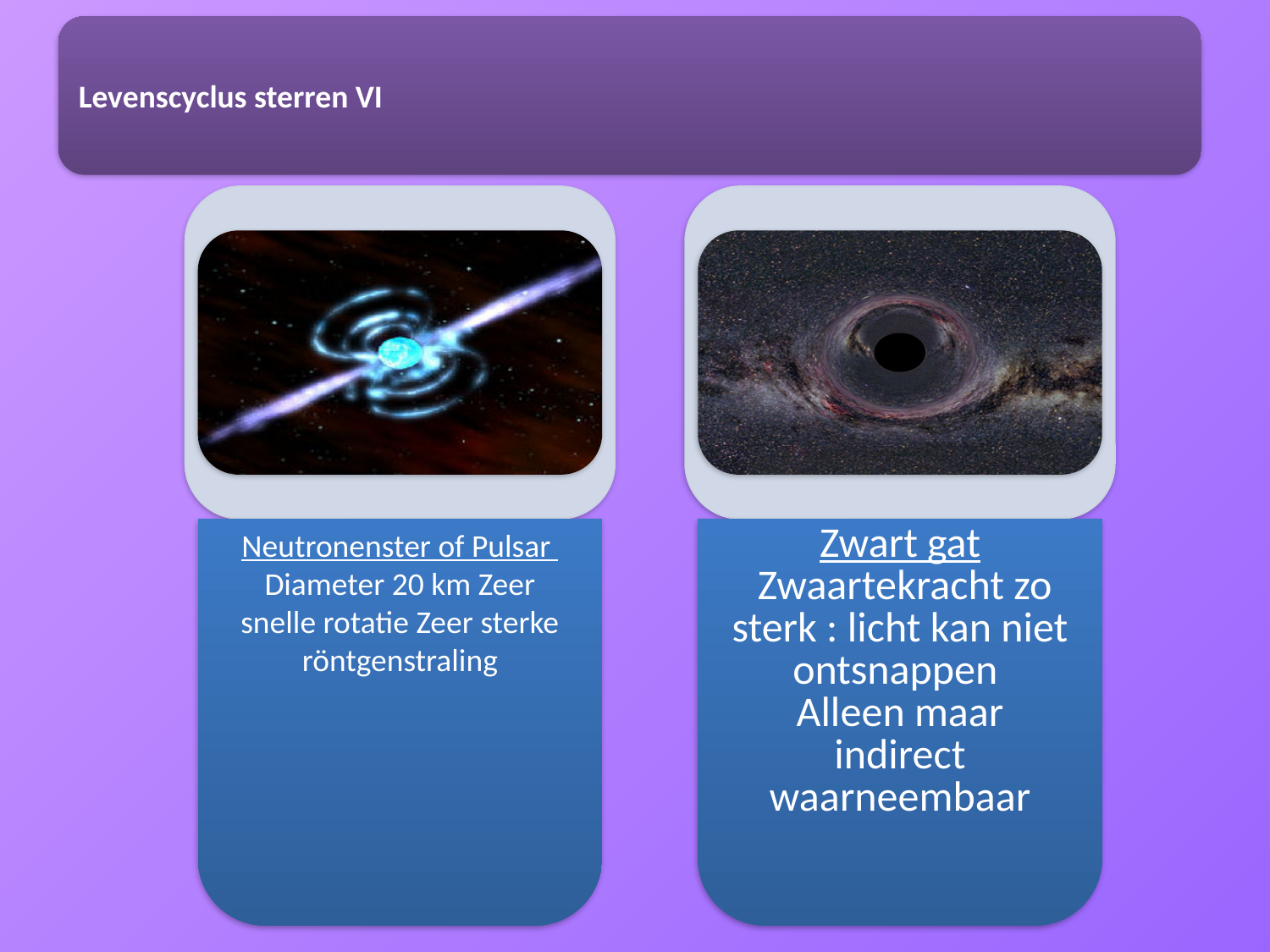

Levenscyclus sterren VI
Neutronenster of Pulsar
Diameter 20 km Zeer snelle rotatie Zeer sterke röntgenstraling
Zwart gat
 Zwaartekracht zo sterk : licht kan niet ontsnappen
Alleen maar indirect waarneembaar